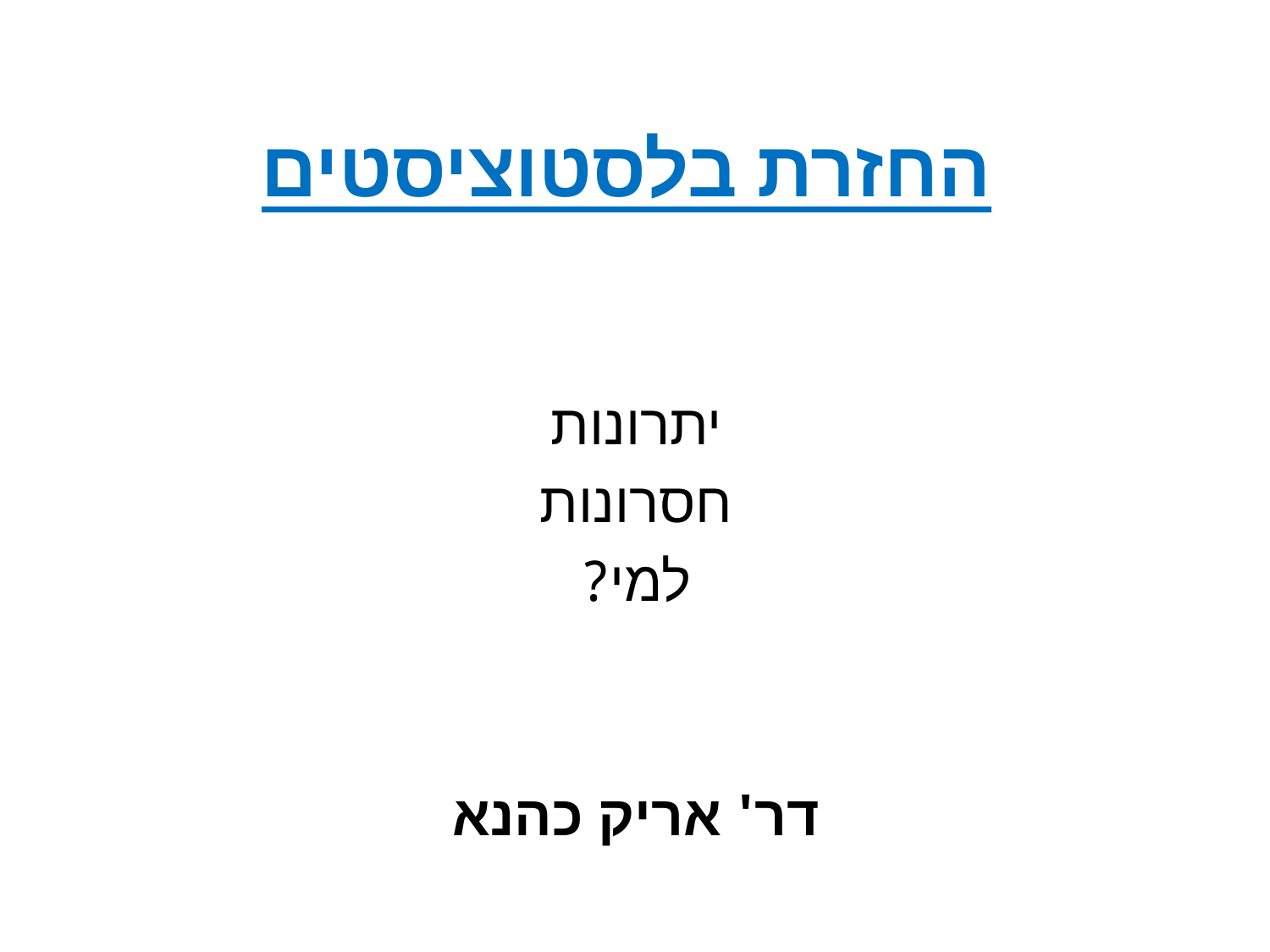

# החזרת בלסטוציסטים

יתרונות
חסרונות
למי?

דר' אריק כהנא